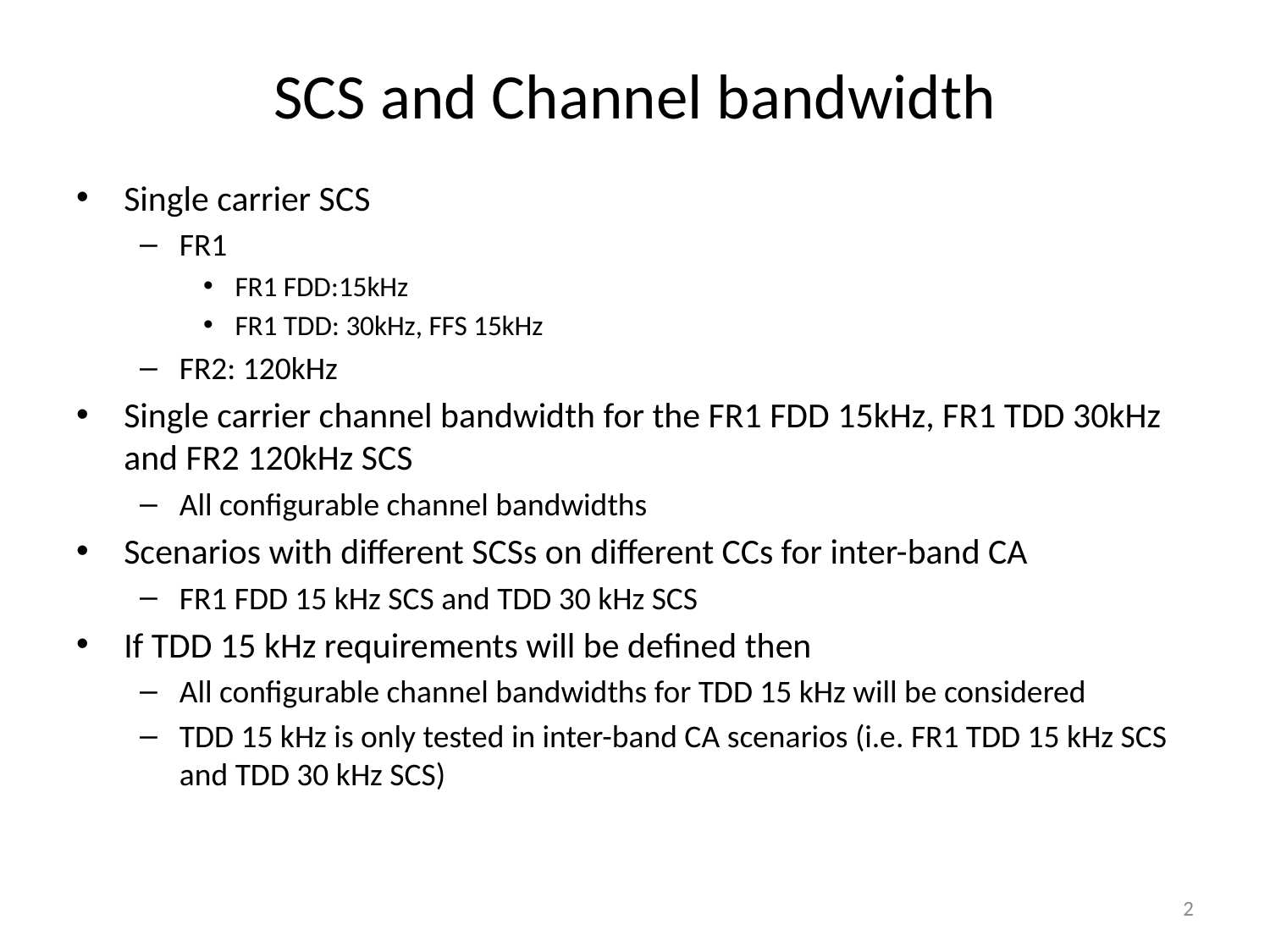

# SCS and Channel bandwidth
Single carrier SCS
FR1
FR1 FDD:15kHz
FR1 TDD: 30kHz, FFS 15kHz
FR2: 120kHz
Single carrier channel bandwidth for the FR1 FDD 15kHz, FR1 TDD 30kHz and FR2 120kHz SCS
All configurable channel bandwidths
Scenarios with different SCSs on different CCs for inter-band CA
FR1 FDD 15 kHz SCS and TDD 30 kHz SCS
If TDD 15 kHz requirements will be defined then
All configurable channel bandwidths for TDD 15 kHz will be considered
TDD 15 kHz is only tested in inter-band CA scenarios (i.e. FR1 TDD 15 kHz SCS and TDD 30 kHz SCS)

2